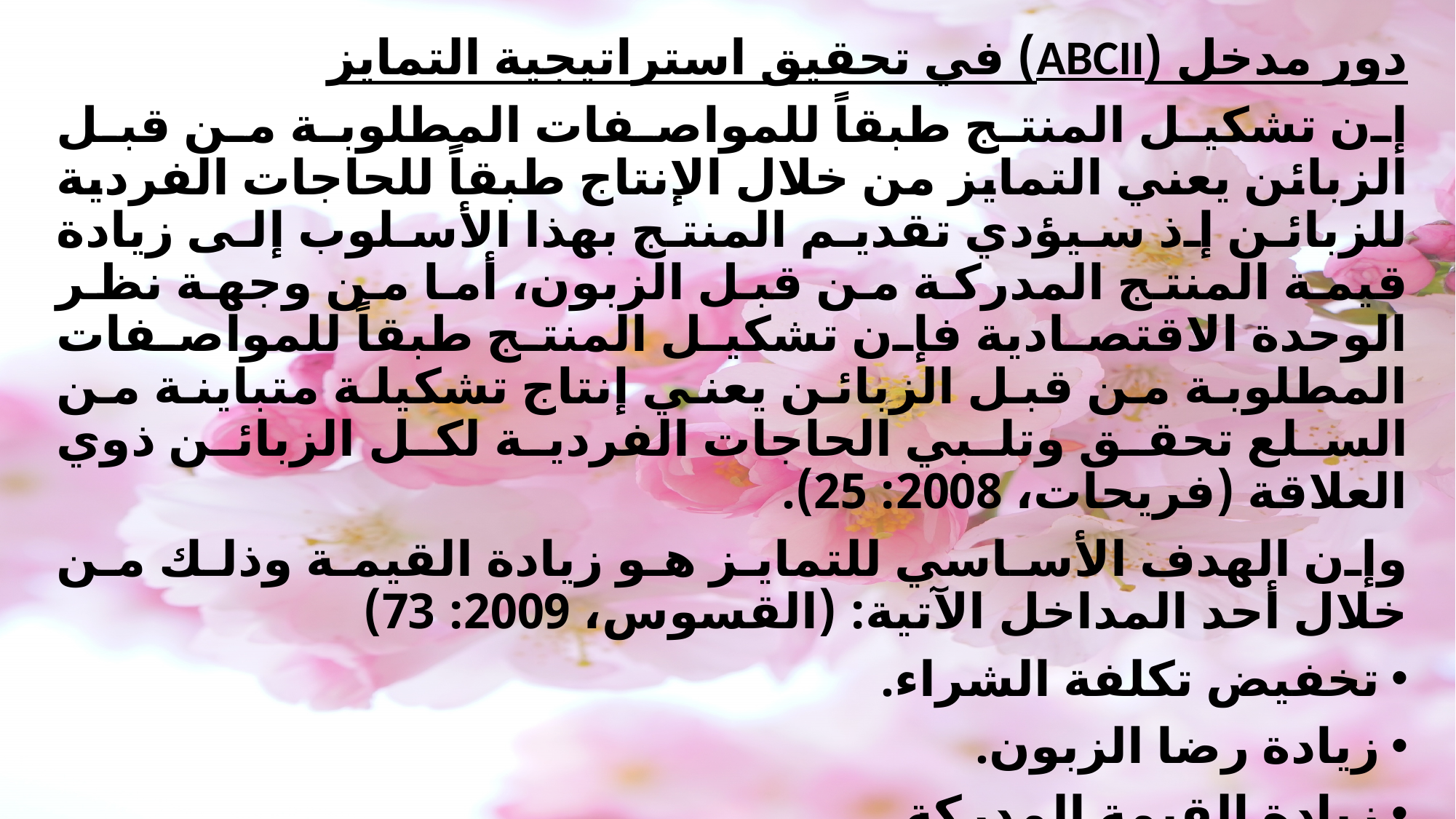

دور مدخل (ABCII) في تحقيق استراتيجية التمايز
إن تشكيل المنتج طبقاً للمواصفات المطلوبة من قبل الزبائن يعني التمايز من خلال الإنتاج طبقاً للحاجات الفردية للزبائن إذ سيؤدي تقديم المنتج بهذا الأسلوب إلى زيادة قيمة المنتج المدركة من قبل الزبون، أما من وجهة نظر الوحدة الاقتصادية فإن تشكيل المنتج طبقاً للمواصفات المطلوبة من قبل الزبائن يعني إنتاج تشكيلة متباينة من السلع تحقق وتلبي الحاجات الفردية لكل الزبائن ذوي العلاقة (فريحات، 2008: 25).
وإن الهدف الأساسي للتمايز هو زيادة القيمة وذلك من خلال أحد المداخل الآتية: (القسوس، 2009: 73)
تخفيض تكلفة الشراء.
زيادة رضا الزبون.
زيادة القيمة المدركة.